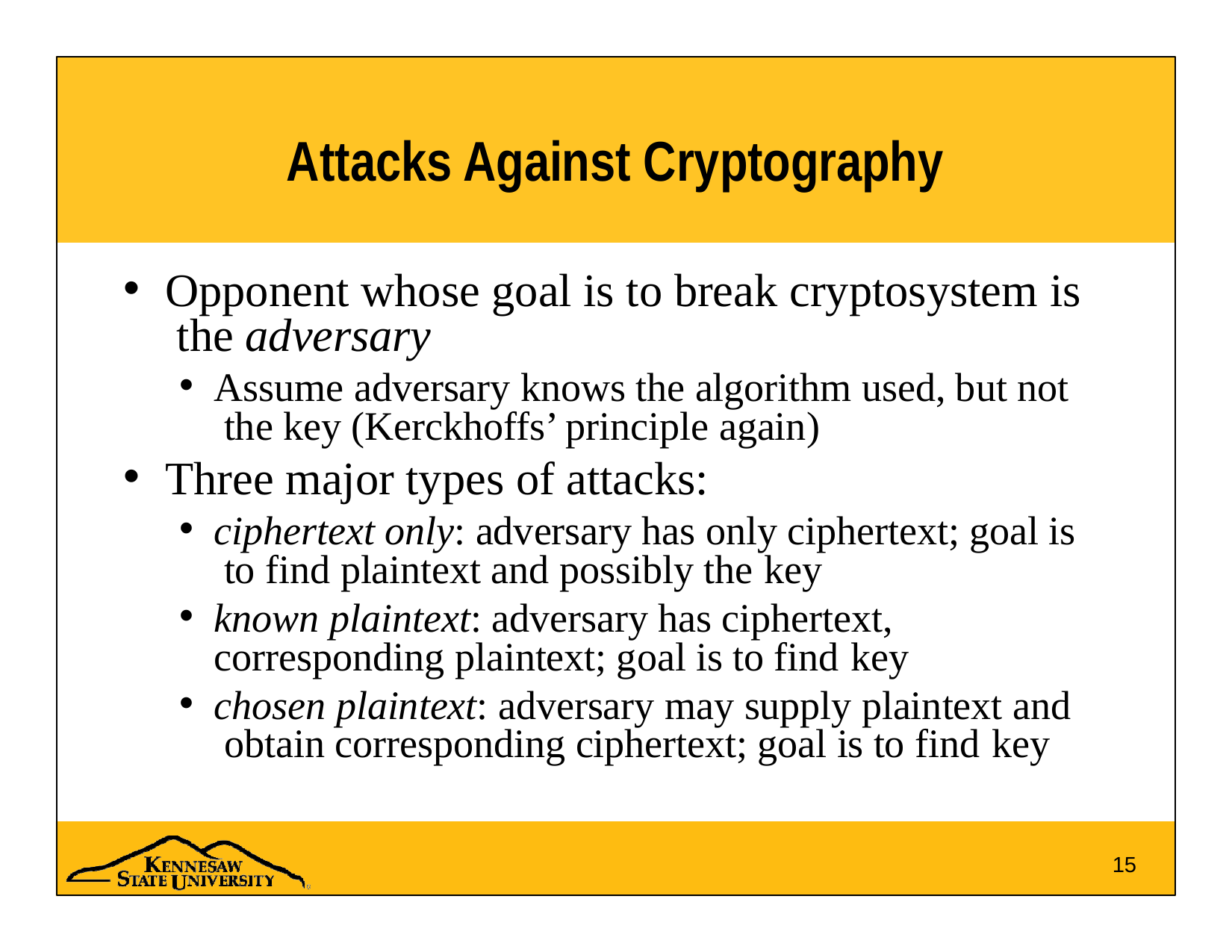

# Attacks Against Cryptography
Opponent whose goal is to break cryptosystem is  the adversary
Assume adversary knows the algorithm used, but not  the key (Kerckhoffs’ principle again)
Three major types of attacks:
ciphertext only: adversary has only ciphertext; goal is  to find plaintext and possibly the key
known plaintext: adversary has ciphertext,  corresponding plaintext; goal is to find key
chosen plaintext: adversary may supply plaintext and  obtain corresponding ciphertext; goal is to find key

15